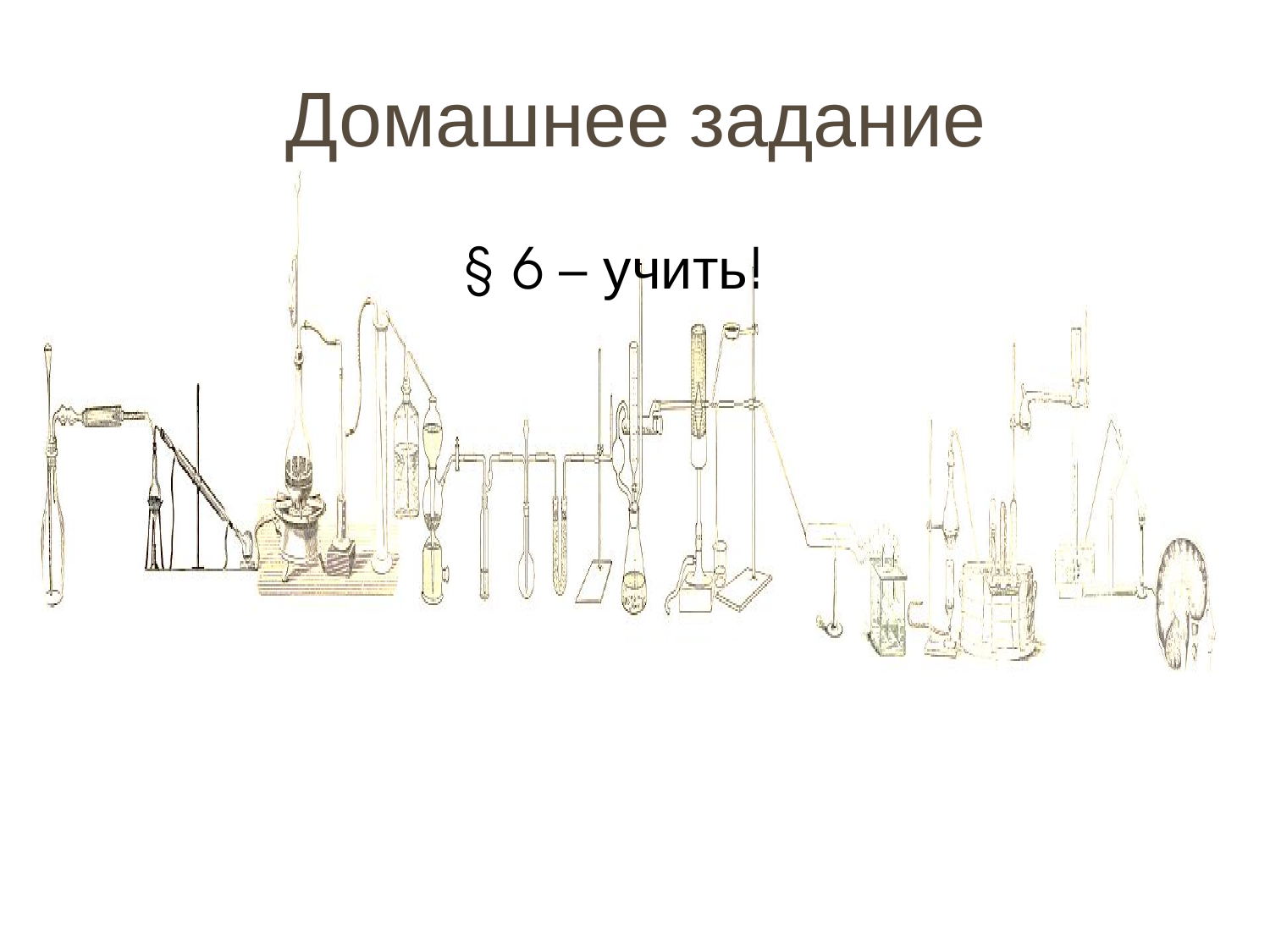

# Домашнее задание
§ 6 – учить!